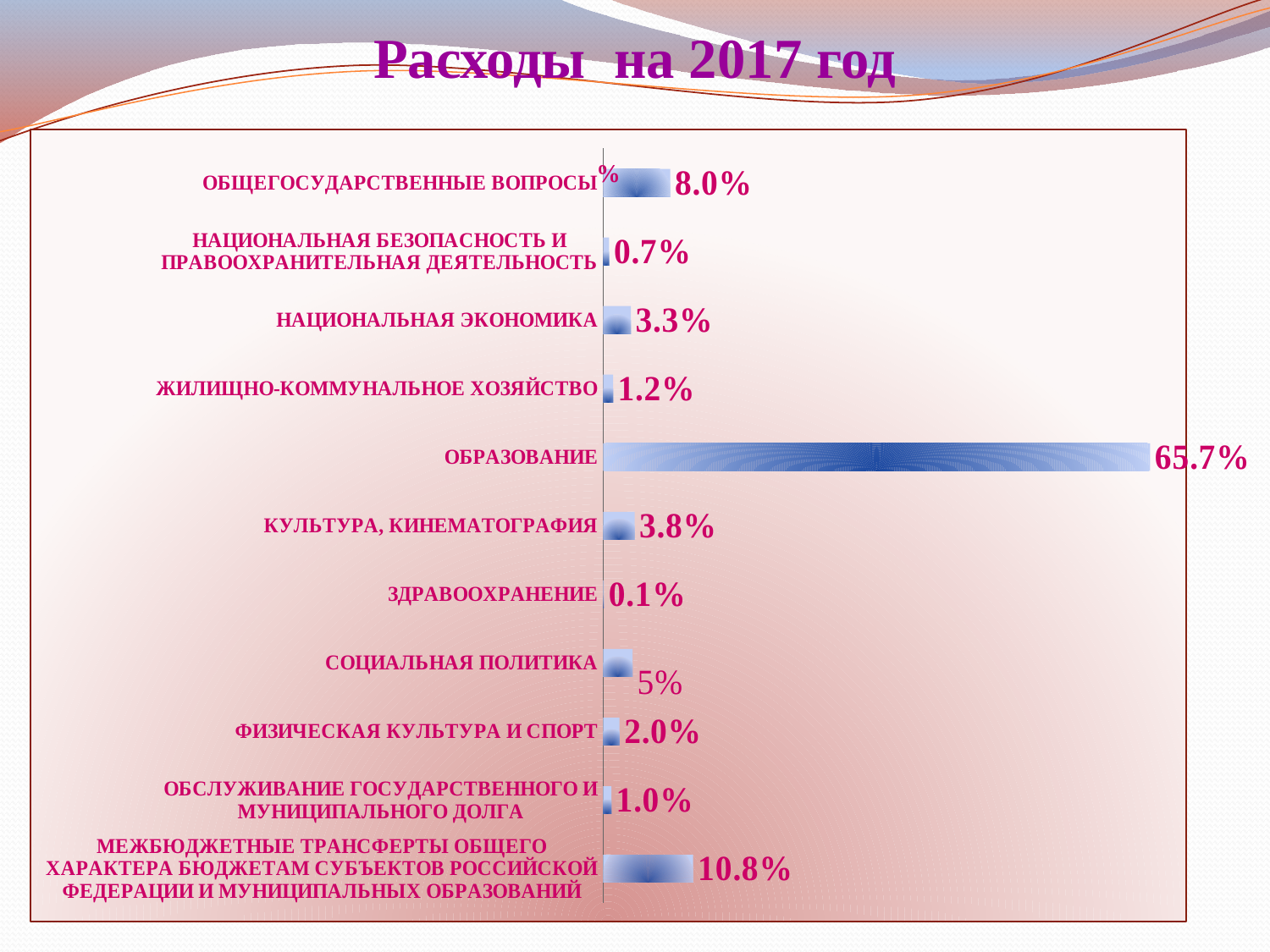

# Расходы  на 2017 год

### Chart:

| Category | % |
|---|---|
| МЕЖБЮДЖЕТНЫЕ ТРАНСФЕРТЫ ОБЩЕГО ХАРАКТЕРА БЮДЖЕТАМ СУБЪЕКТОВ РОССИЙСКОЙ ФЕДЕРАЦИИ И МУНИЦИПАЛЬНЫХ ОБРАЗОВАНИЙ | 0.10790486737604257 |
| ОБСЛУЖИВАНИЕ ГОСУДАРСТВЕННОГО И МУНИЦИПАЛЬНОГО ДОЛГА | 0.009730392869152941 |
| ФИЗИЧЕСКАЯ КУЛЬТУРА И СПОРТ | 0.019556143588423582 |
| СОЦИАЛЬНАЯ ПОЛИТИКА | 0.0353152932714463 |
| ЗДРАВООХРАНЕНИЕ | 0.0007343203151920754 |
| КУЛЬТУРА, КИНЕМАТОГРАФИЯ | 0.03778065047806069 |
| ОБРАЗОВАНИЕ | 0.6565172614574727 |
| ЖИЛИЩНО-КОММУНАЛЬНОЕ ХОЗЯЙСТВО | 0.011834168676749602 |
| НАЦИОНАЛЬНАЯ ЭКОНОМИКА | 0.033224102105293744 |
| НАЦИОНАЛЬНАЯ БЕЗОПАСНОСТЬ И ПРАВООХРАНИТЕЛЬНАЯ ДЕЯТЕЛЬНОСТЬ | 0.0069402351485662326 |
| ОБЩЕГОСУДАРСТВЕННЫЕ ВОПРОСЫ | 0.0804625647135995 |